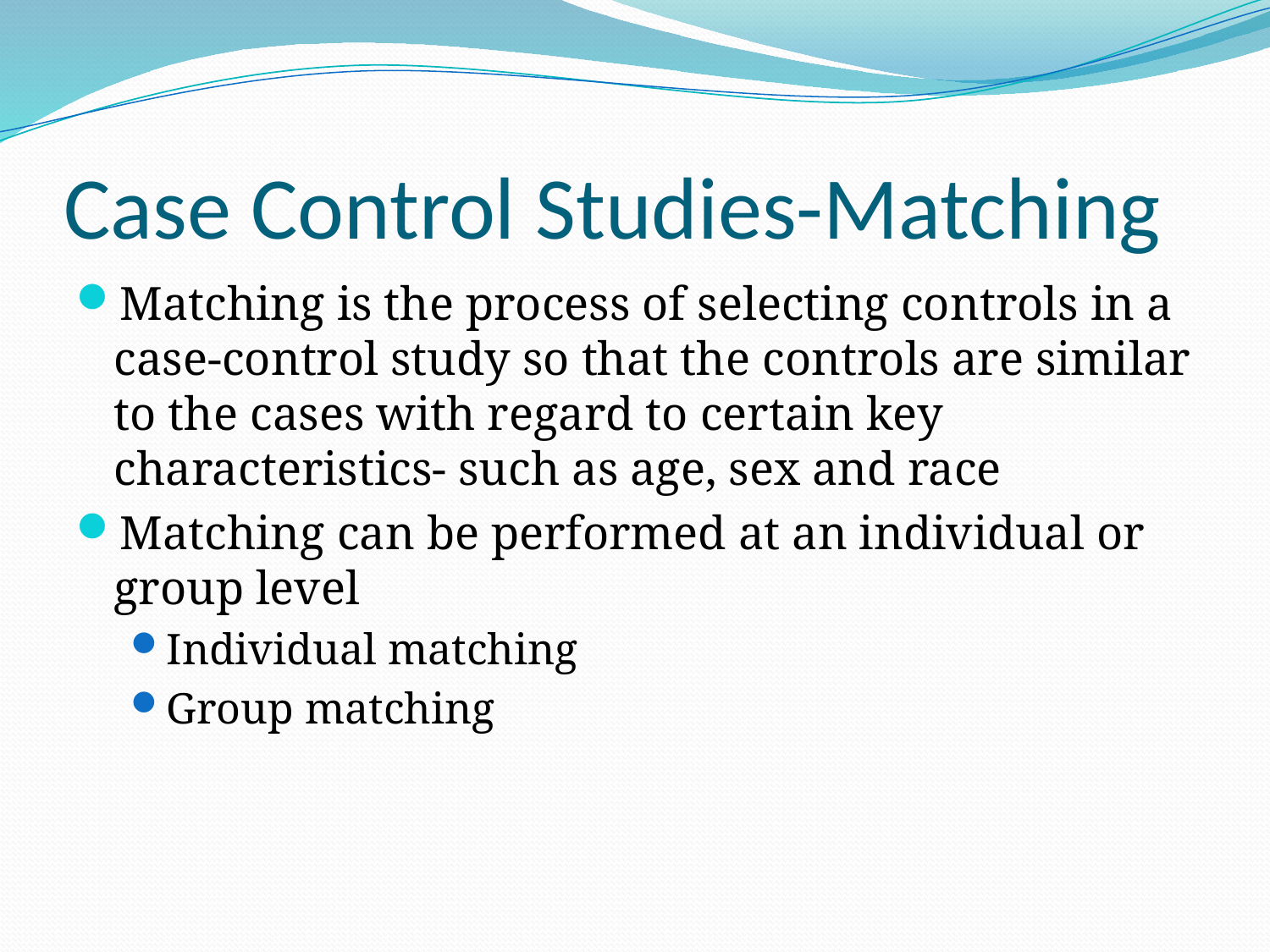

# Case Control Studies-Matching
Matching is the process of selecting controls in a case-control study so that the controls are similar to the cases with regard to certain key characteristics- such as age, sex and race
Matching can be performed at an individual or group level
Individual matching
Group matching